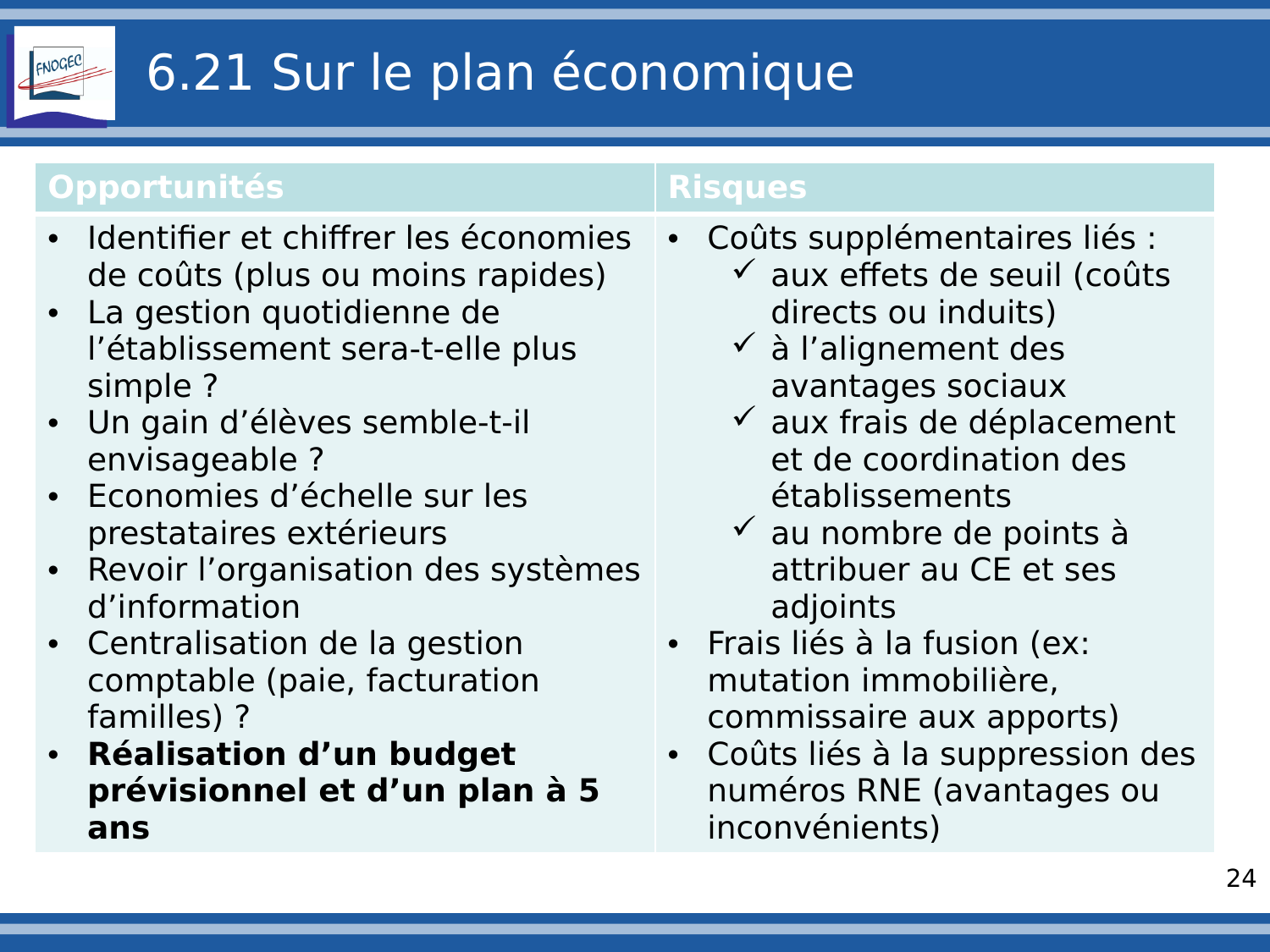

# 6.21 Sur le plan économique
| Opportunités | Risques |
| --- | --- |
| Identifier et chiffrer les économies de coûts (plus ou moins rapides) La gestion quotidienne de l’établissement sera-t-elle plus simple ? Un gain d’élèves semble-t-il envisageable ? Economies d’échelle sur les prestataires extérieurs Revoir l’organisation des systèmes d’information Centralisation de la gestion comptable (paie, facturation familles) ? Réalisation d’un budget prévisionnel et d’un plan à 5 ans | Coûts supplémentaires liés : aux effets de seuil (coûts directs ou induits) à l’alignement des avantages sociaux aux frais de déplacement et de coordination des établissements au nombre de points à attribuer au CE et ses adjoints Frais liés à la fusion (ex: mutation immobilière, commissaire aux apports) Coûts liés à la suppression des numéros RNE (avantages ou inconvénients) |
24